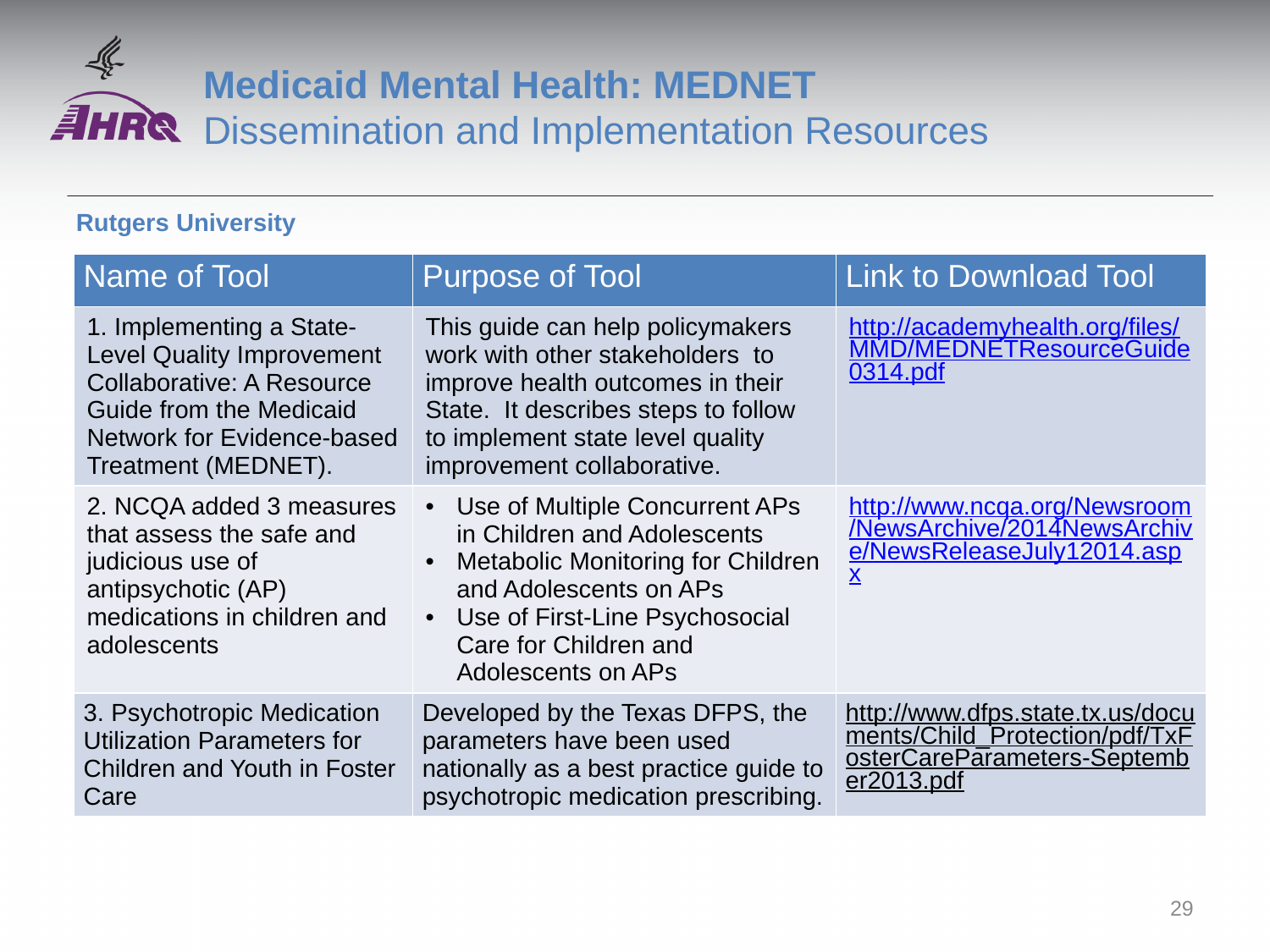

# Medicaid Mental Health: MEDNET Dissemination and Implementation Resources
Rutgers University
| Name of Tool | Purpose of Tool | Link to Download Tool |
| --- | --- | --- |
| 1. Implementing a State-Level Quality Improvement Collaborative: A Resource Guide from the Medicaid Network for Evidence-based Treatment (MEDNET). | This guide can help policymakers work with other stakeholders  to improve health outcomes in their State.  It describes steps to follow to implement state level quality improvement collaborative. | http://academyhealth.org/files/MMD/MEDNETResourceGuide0314.pdf |
| 2. NCQA added 3 measures that assess the safe and judicious use of antipsychotic (AP) medications in children and adolescents | Use of Multiple Concurrent APs in Children and Adolescents Metabolic Monitoring for Children and Adolescents on APs Use of First-Line Psychosocial Care for Children and Adolescents on APs | http://www.ncqa.org/Newsroom/NewsArchive/2014NewsArchive/NewsReleaseJuly12014.aspx |
| 3. Psychotropic Medication Utilization Parameters for Children and Youth in Foster Care | Developed by the Texas DFPS, the parameters have been used nationally as a best practice guide to psychotropic medication prescribing. | http://www.dfps.state.tx.us/documents/Child\_Protection/pdf/TxFosterCareParameters-September2013.pdf |
29